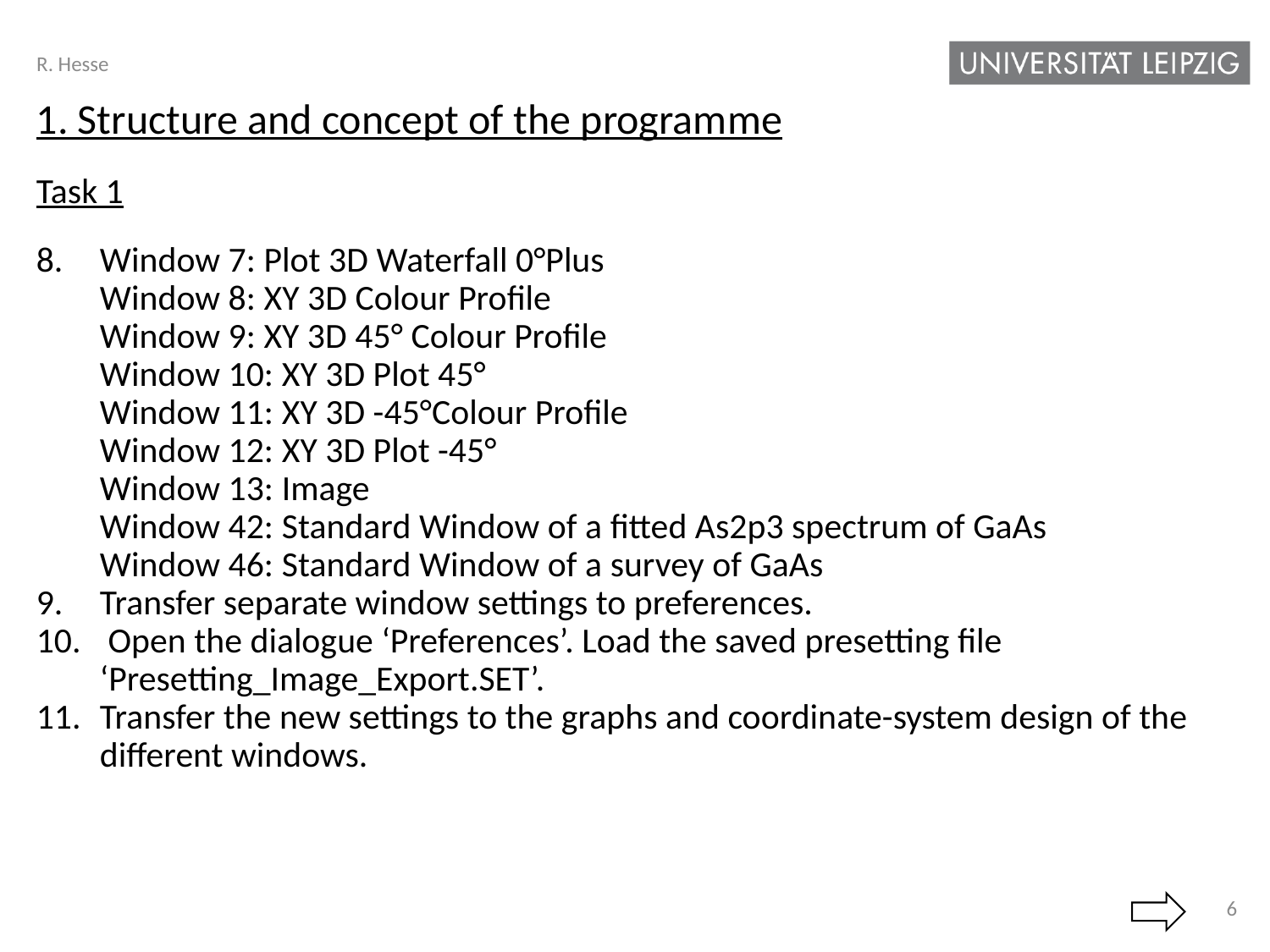

R. Hesse
1. Structure and concept of the programme
Task 1

Window 7: Plot 3D Waterfall 0°Plus
Window 8: XY 3D Colour Profile
Window 9: XY 3D 45° Colour Profile
Window 10: XY 3D Plot 45°
Window 11: XY 3D -45°Colour Profile
Window 12: XY 3D Plot -45°
Window 13: Image
Window 42: Standard Window of a fitted As2p3 spectrum of GaAs
Window 46: Standard Window of a survey of GaAs
Transfer separate window settings to preferences.
 Open the dialogue ‘Preferences’. Load the saved presetting file ‘Presetting_Image_Export.SET’.
Transfer the new settings to the graphs and coordinate-system design of the different windows.

6